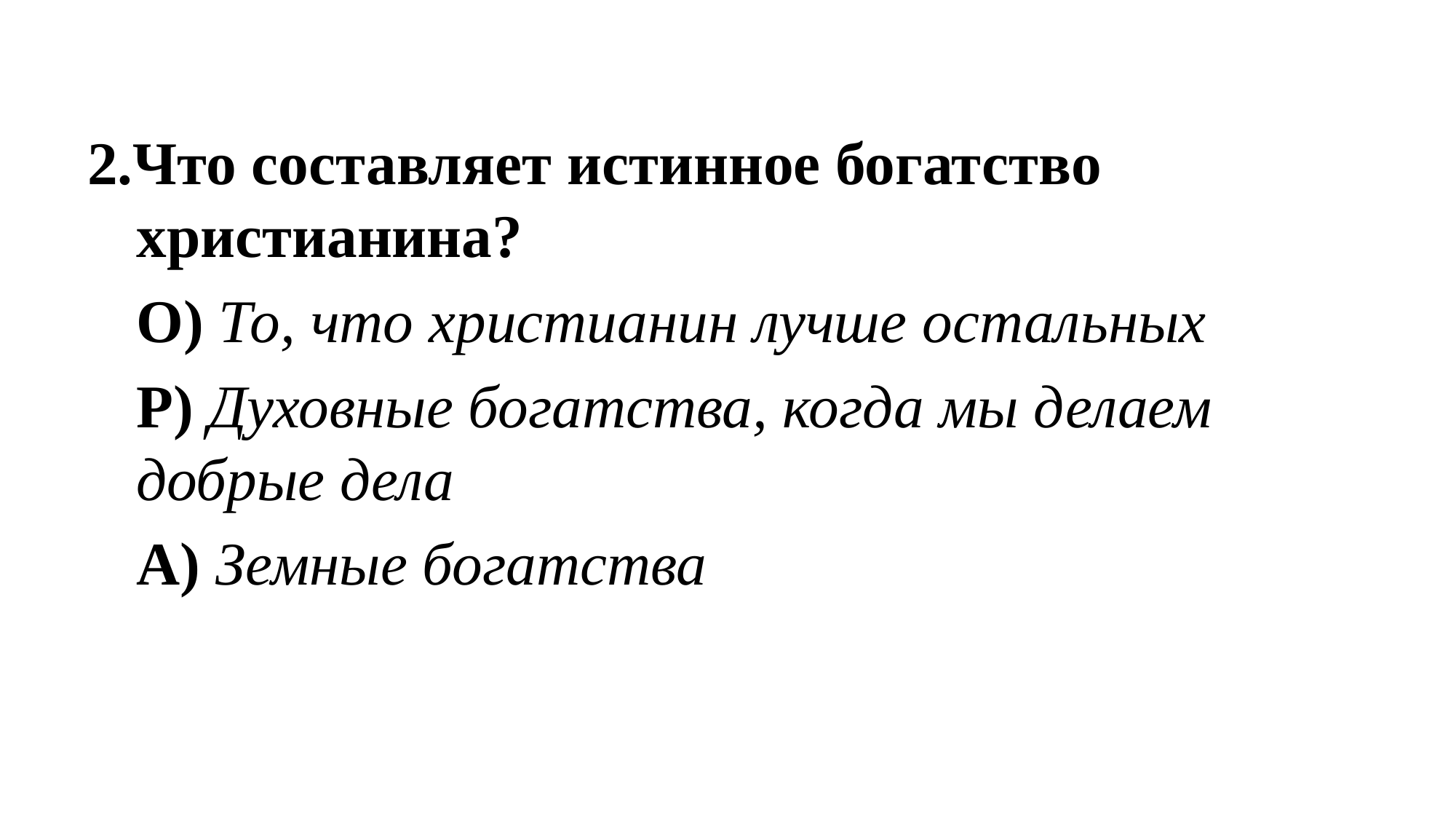

2.Что составляет истинное богатство   христианина?
	О) То, что христианин лучше остальных
	Р) Духовные богатства, когда мы делаем добрые дела
	А) Земные богатства